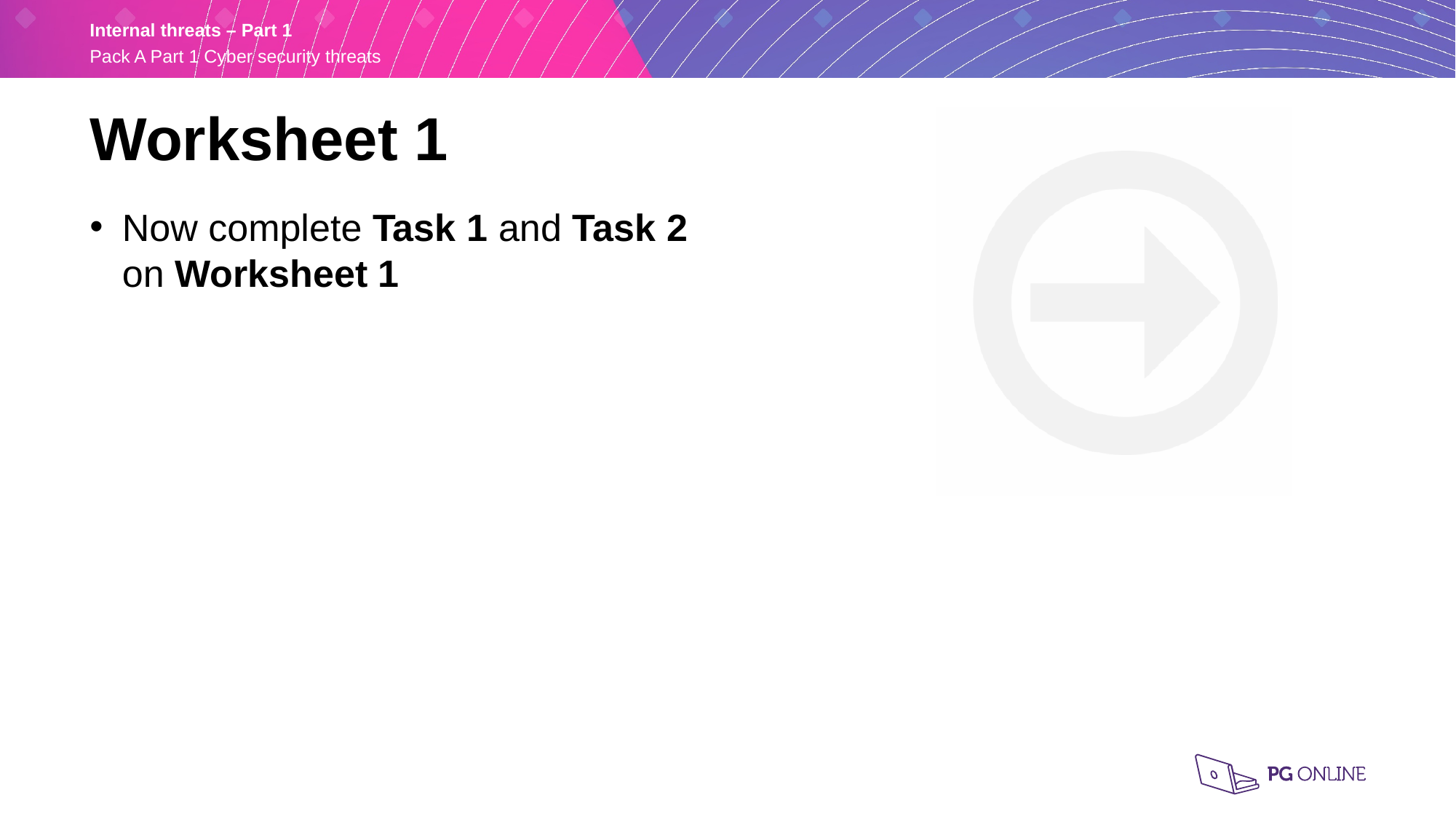

Worksheet 1
Now complete Task 1 and Task 2
on Worksheet 1